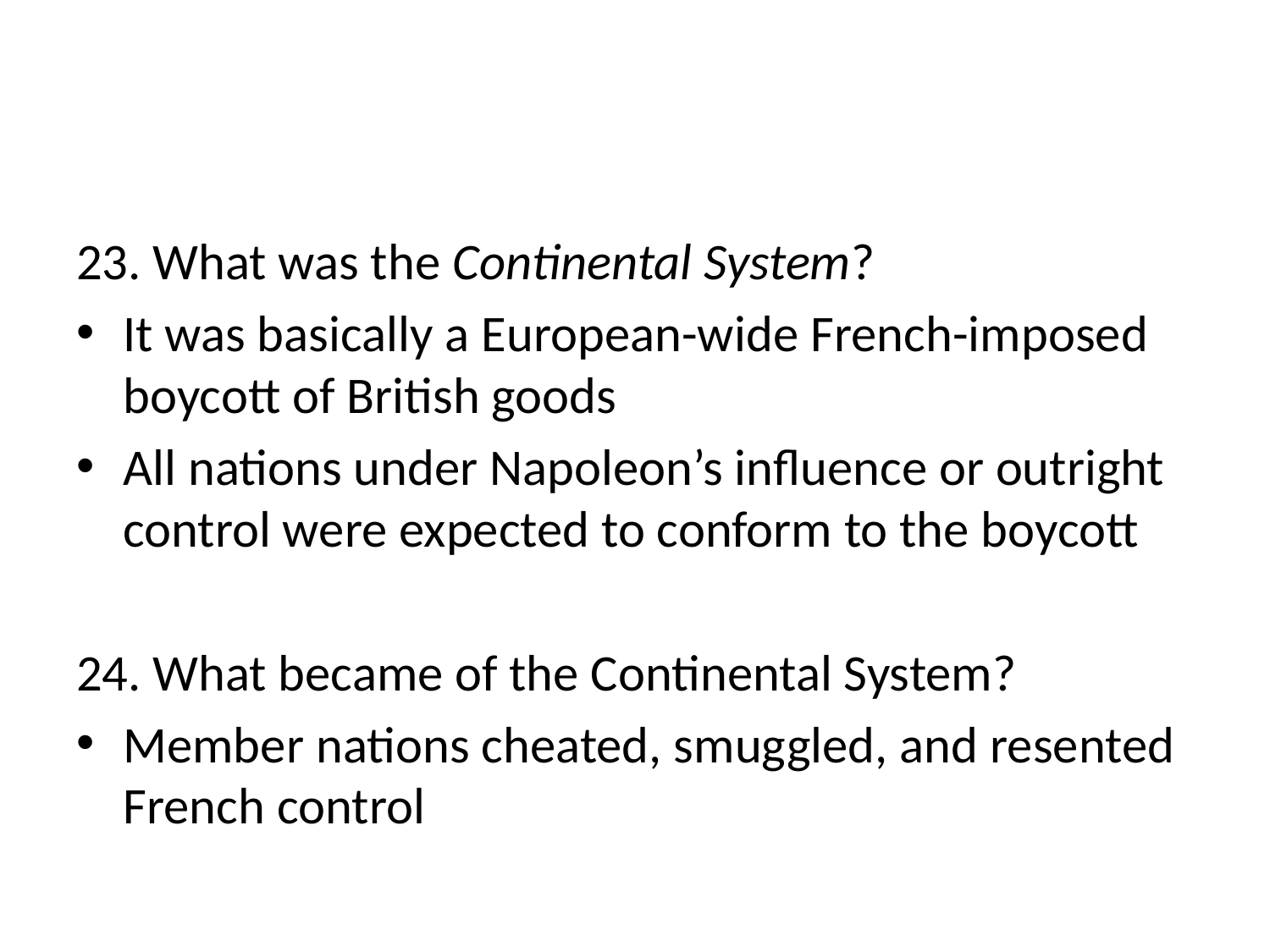

#
23. What was the Continental System?
It was basically a European-wide French-imposed boycott of British goods
All nations under Napoleon’s influence or outright control were expected to conform to the boycott

24. What became of the Continental System?
Member nations cheated, smuggled, and resented French control